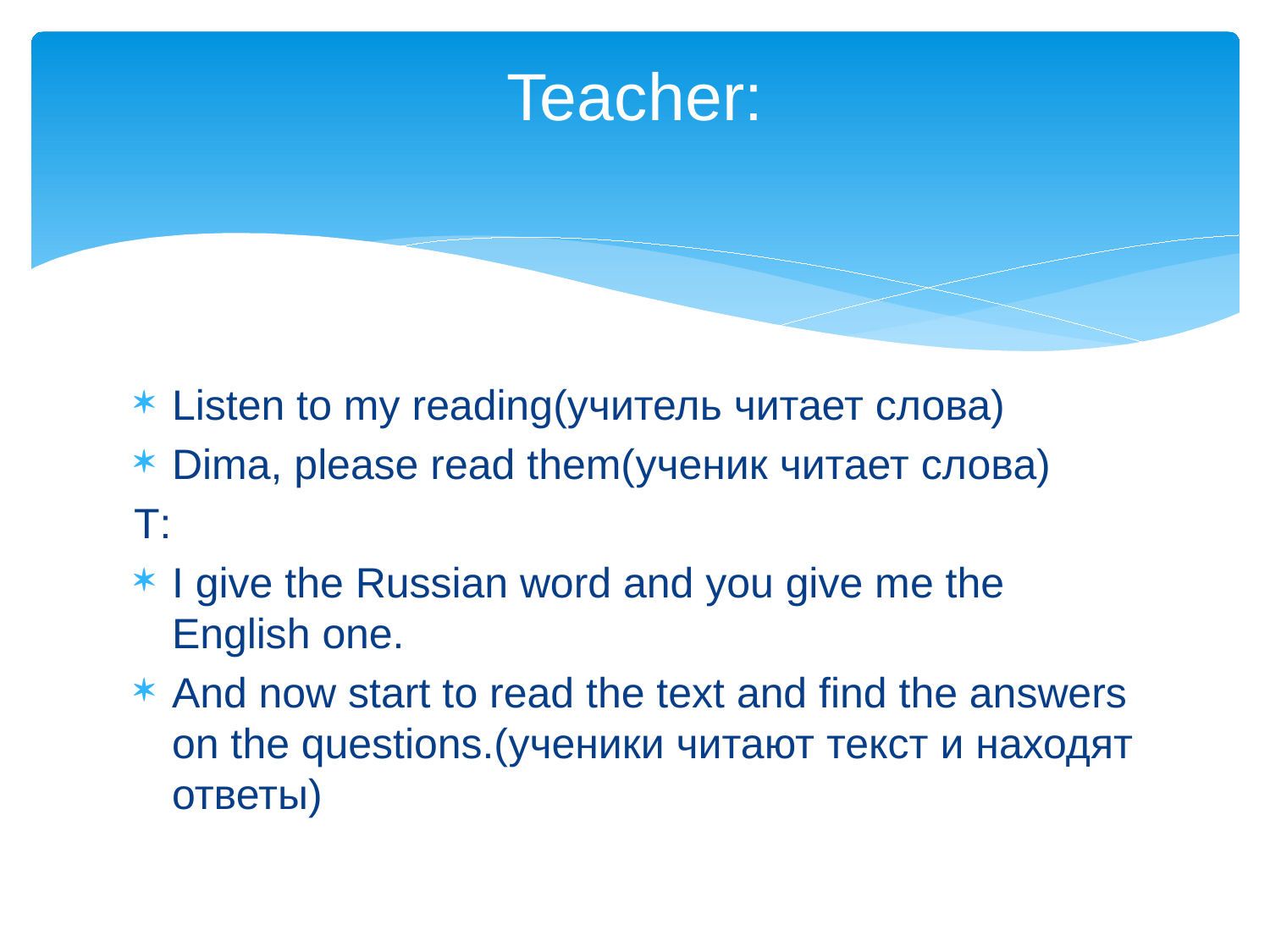

# Teacher:
Listen to my reading(учитель читает слова)
Dima, please read them(ученик читает слова)
T:
I give the Russian word and you give me the English one.
And now start to read the text and find the answers on the questions.(ученики читают текст и находят ответы)